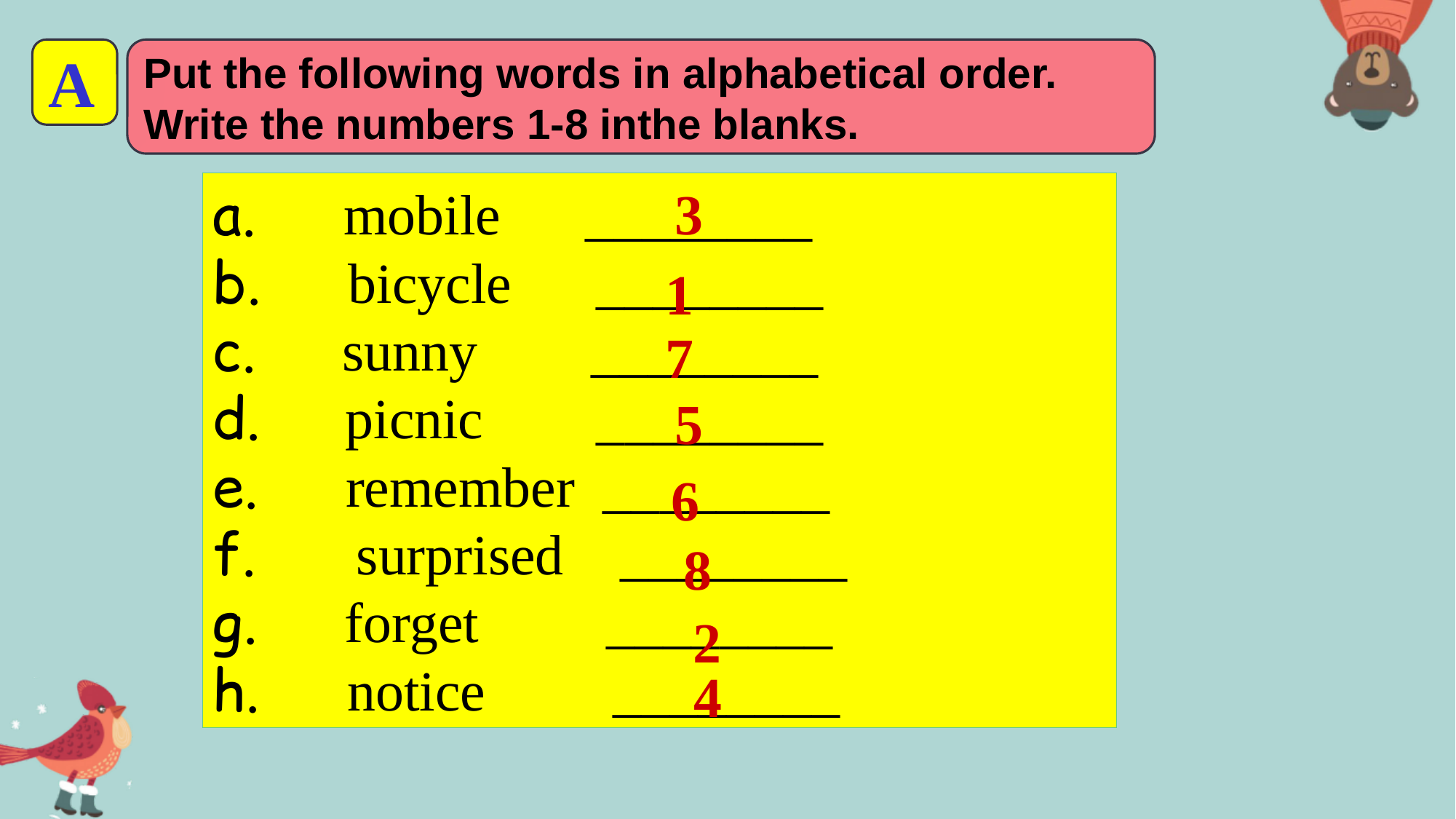

A

Put the following words in alphabetical order.
Write the numbers 1-8 inthe blanks.
3
a.      mobile      ________
b.      bicycle      ________
c.      sunny        ________
d.      picnic        ________
e.      remember  ________
f.       surprised    ________
g.      forget         ________
h.      notice         ________
1
7
5
6
8
2
4